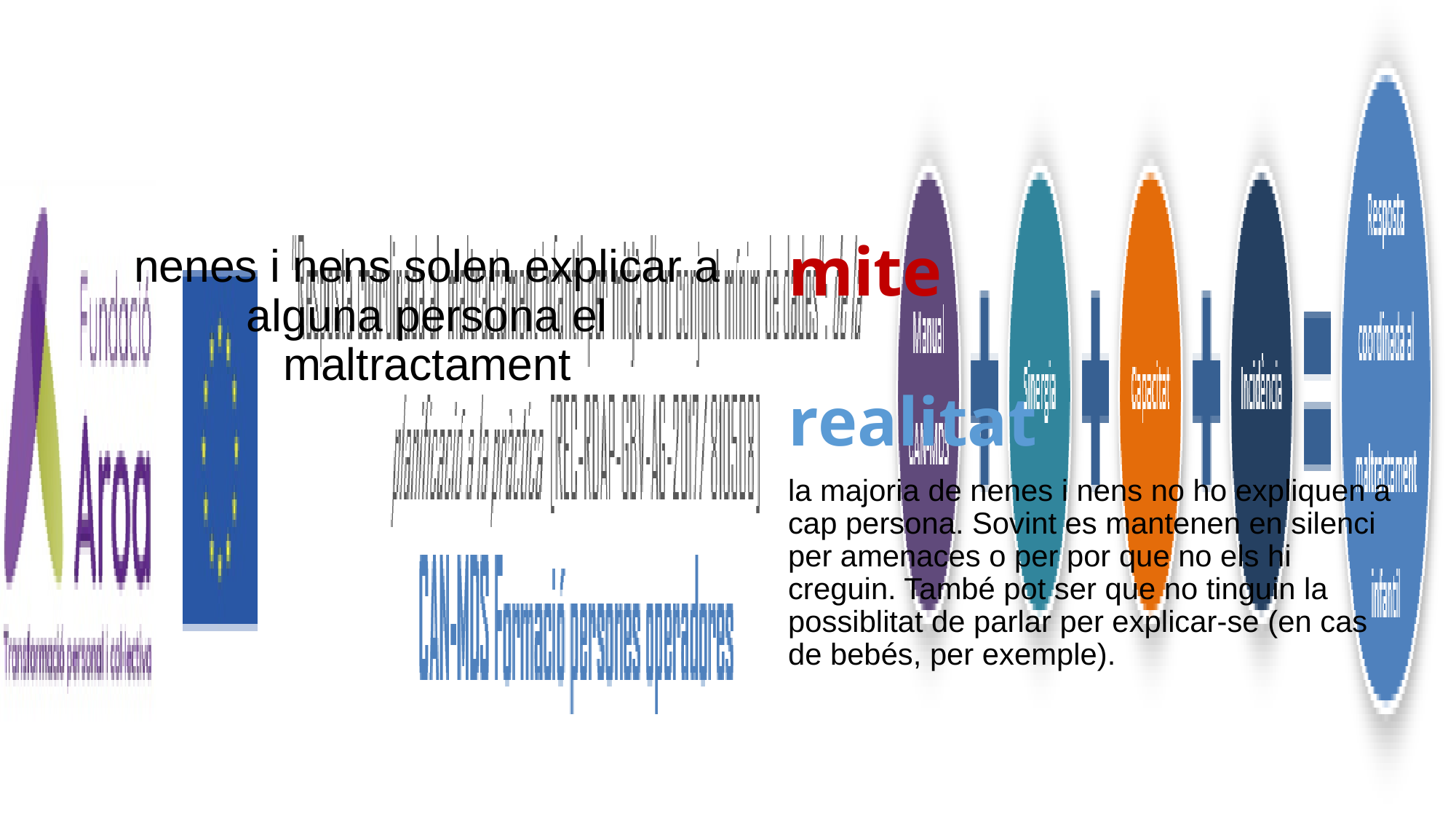

mite
nenes i nens solen explicar a alguna persona el maltractament
realitat
la majoria de nenes i nens no ho expliquen a cap persona. Sovint es mantenen en silenci per amenaces o per por que no els hi creguin. També pot ser que no tinguin la possiblitat de parlar per explicar-se (en cas de bebés, per exemple).